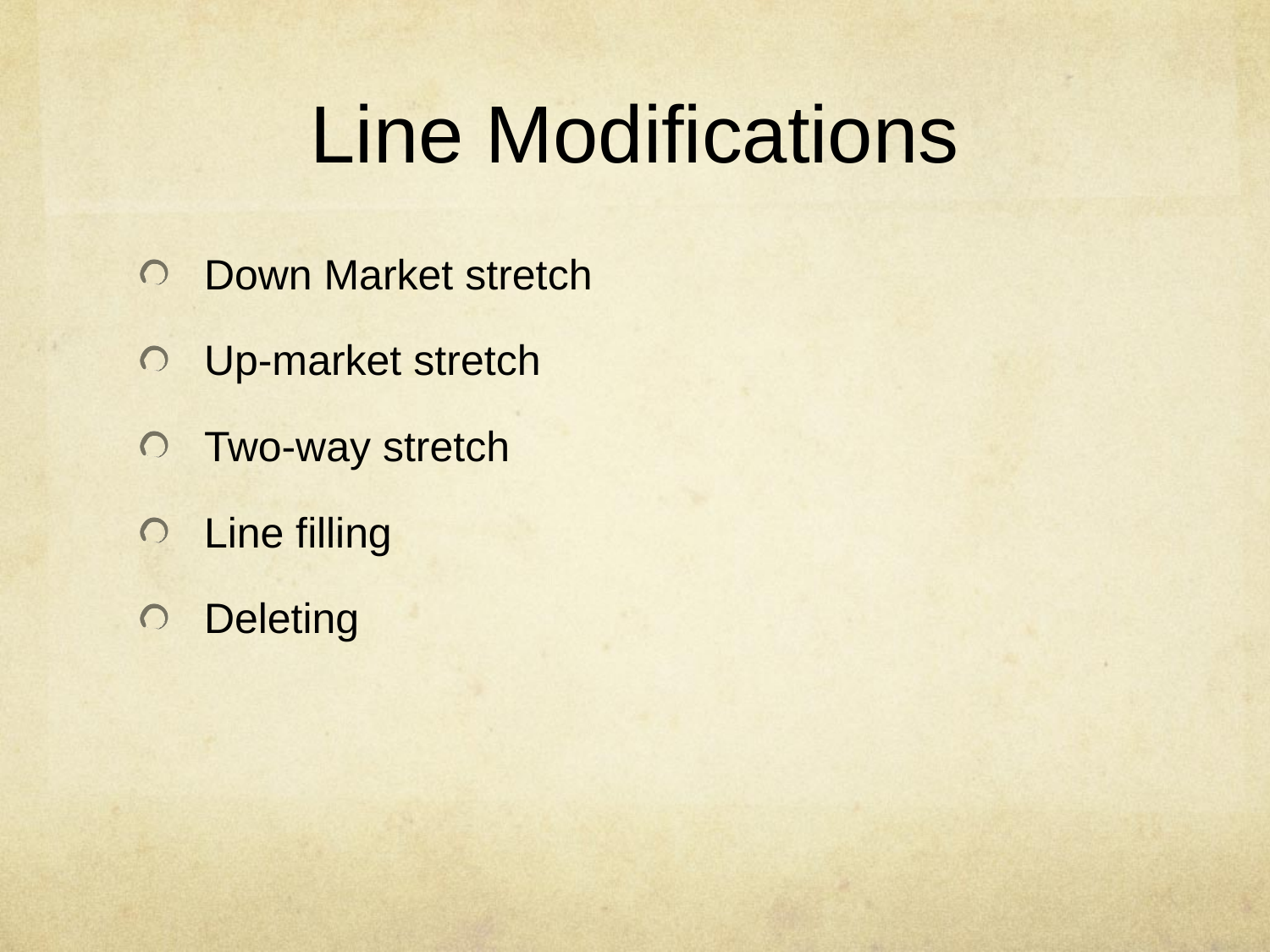

# Line Modifications
Down Market stretch
Up-market stretch
Two-way stretch
Line filling
Deleting